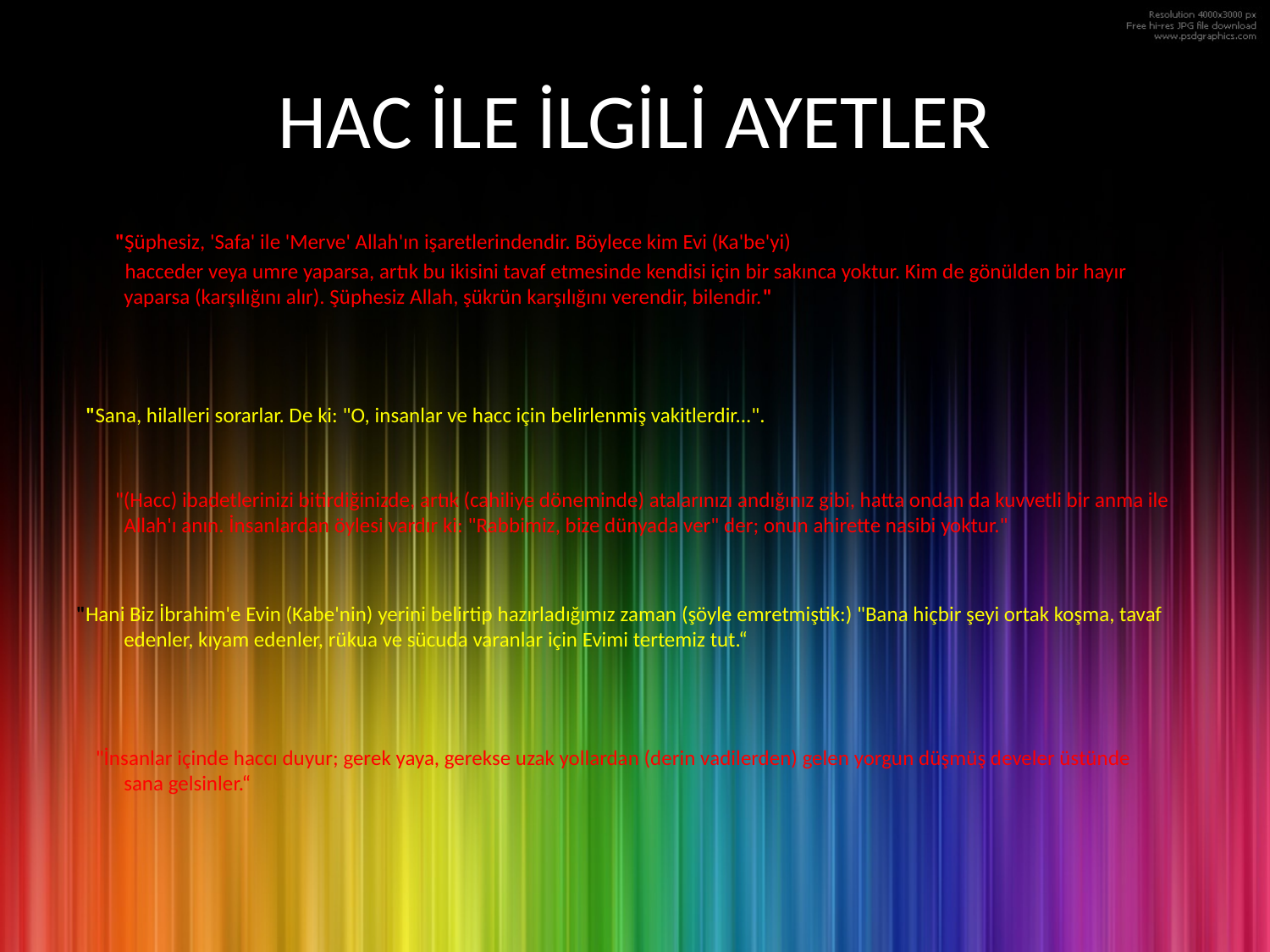

# HAC İLE İLGİLİ AYETLER
        "Şüphesiz, 'Safa' ile 'Merve' Allah'ın işaretlerindendir. Böylece kim Evi (Ka'be'yi)
          hacceder veya umre yaparsa, artık bu ikisini tavaf etmesinde kendisi için bir sakınca yoktur. Kim de gönülden bir hayır    yaparsa (karşılığını alır). Şüphesiz Allah, şükrün karşılığını verendir, bilendir."

  "Sana, hilalleri sorarlar. De ki: "O, insanlar ve hacc için belirlenmiş vakitlerdir...".

        "(Hacc) ibadetlerinizi bitirdiğinizde, artık (cahiliye döneminde) atalarınızı andığınız gibi, hatta ondan da kuvvetli bir anma ile   Allah'ı anın. İnsanlardan öylesi vardır ki: "Rabbimiz, bize dünyada ver" der; onun ahirette nasibi yoktur."

"Hani Biz İbrahim'e Evin (Kabe'nin) yerini belirtip hazırladığımız zaman (şöyle emretmiştik:) "Bana hiçbir şeyi ortak koşma, tavaf edenler, kıyam edenler, rükua ve sücuda varanlar için Evimi tertemiz tut.“

    "İnsanlar içinde haccı duyur; gerek yaya, gerekse uzak yollardan (derin vadilerden) gelen yorgun düşmüş develer üstünde     sana gelsinler.“